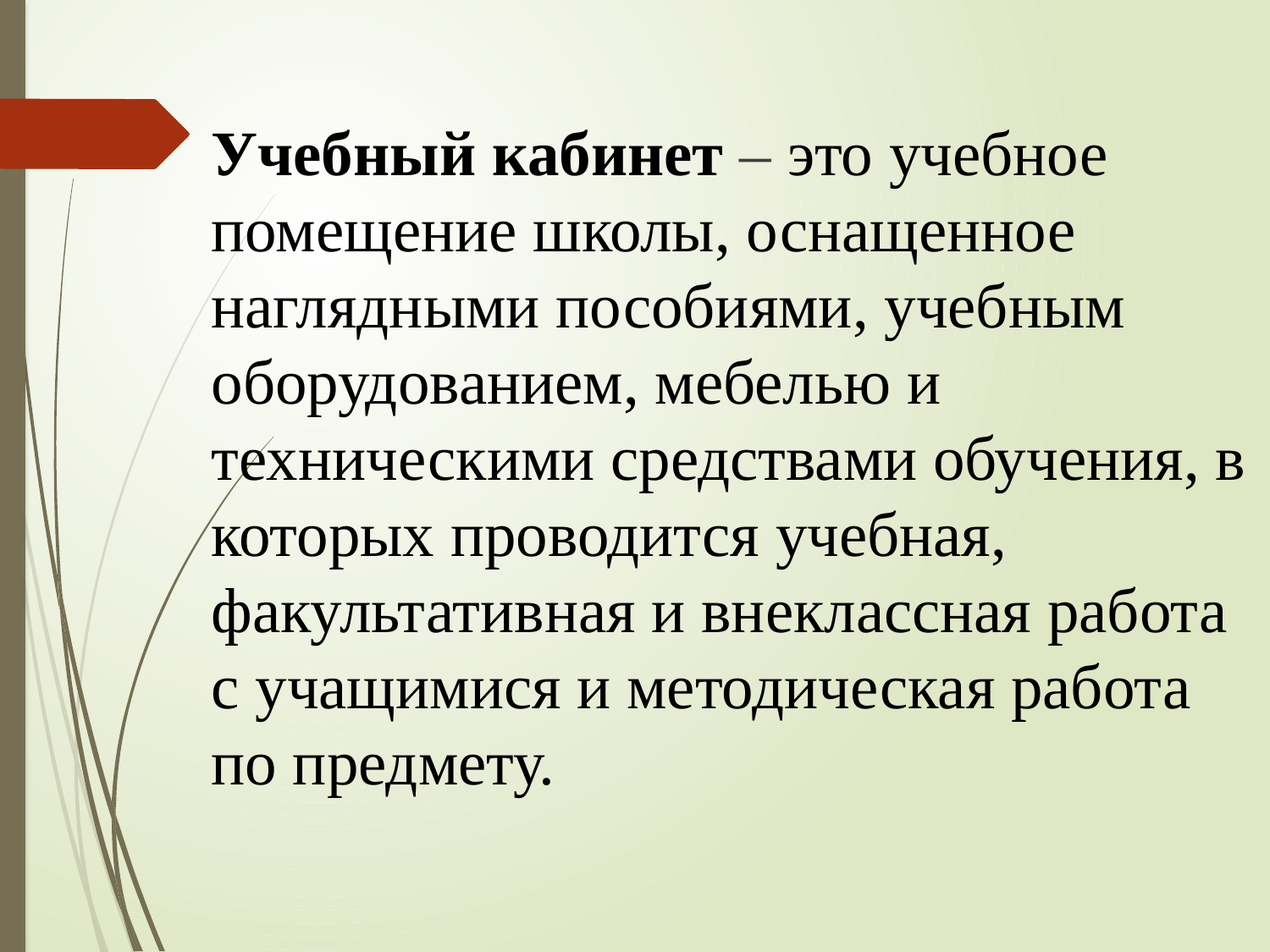

Учебный кабинет – это учебное помещение школы, оснащенное наглядными пособиями, учебным оборудованием, мебелью и техническими средствами обучения, в которых проводится учебная, факультативная и внеклассная работа с учащимися и методическая работа по предмету.